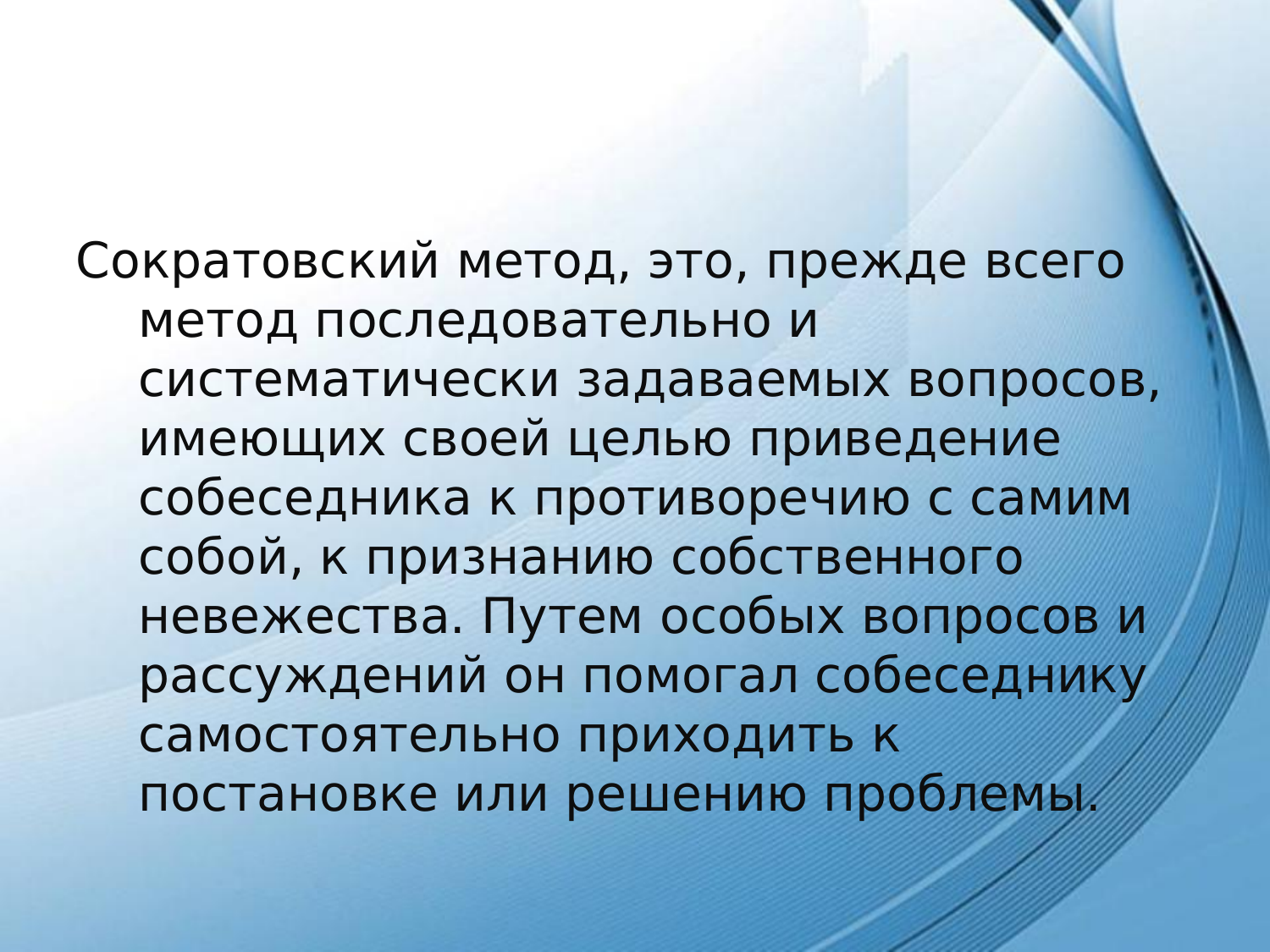

#
Сократовский метод, это, прежде всего метод последовательно и систематически задаваемых вопросов, имеющих своей целью приведение собеседника к противоречию с самим собой, к признанию собственного невежества. Путем особых вопросов и рассуждений он помогал собеседнику самостоятельно приходить к постановке или решению проблемы.